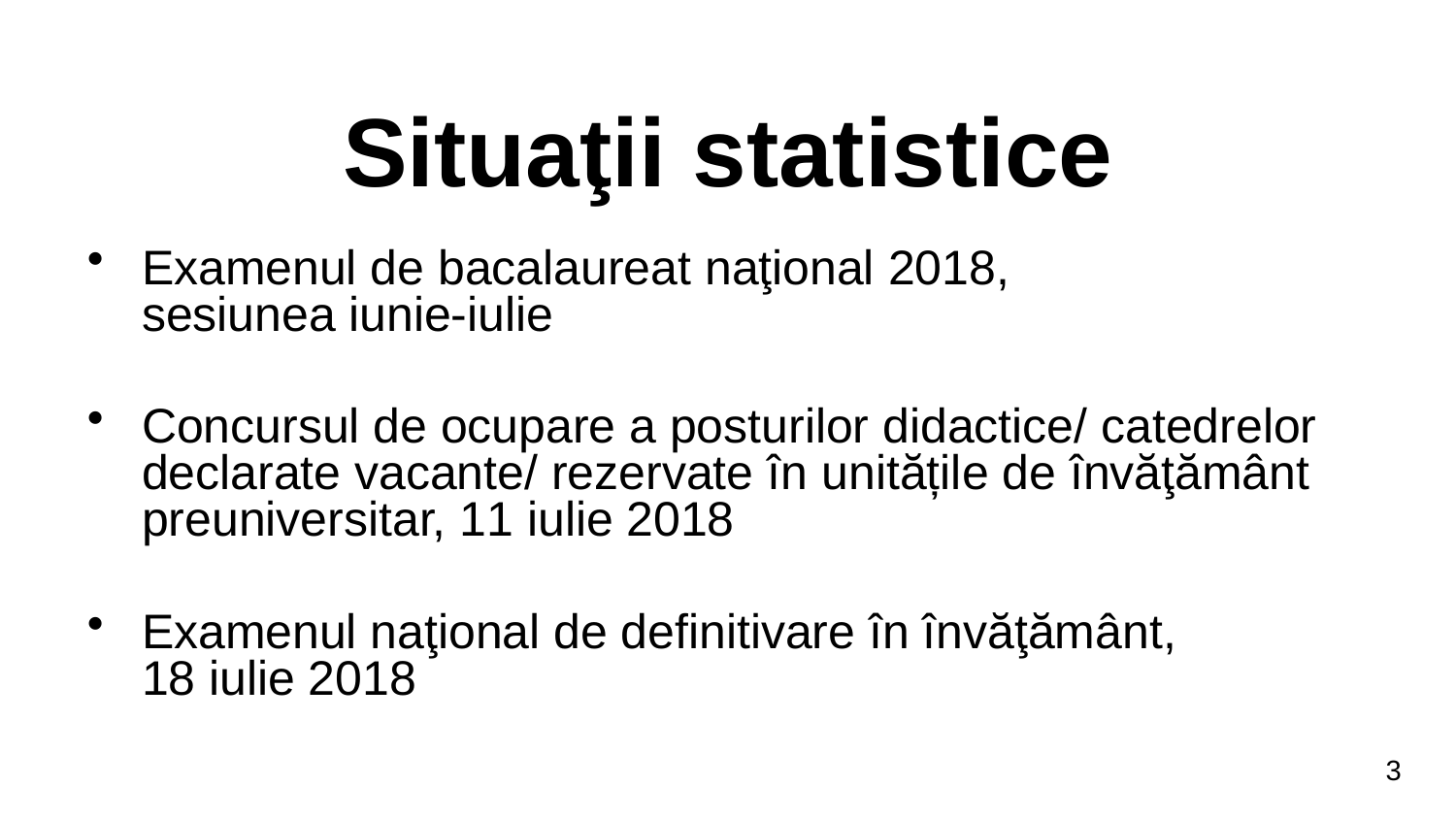

Situaţii statistice
Examenul de bacalaureat naţional 2018,             sesiunea iunie-iulie

Concursul de ocupare a posturilor didactice/ catedrelor declarate vacante/ rezervate în unitățile de învăţământ preuniversitar, 11 iulie 2018

Examenul naţional de definitivare în învăţământ,           18 iulie 2018

3